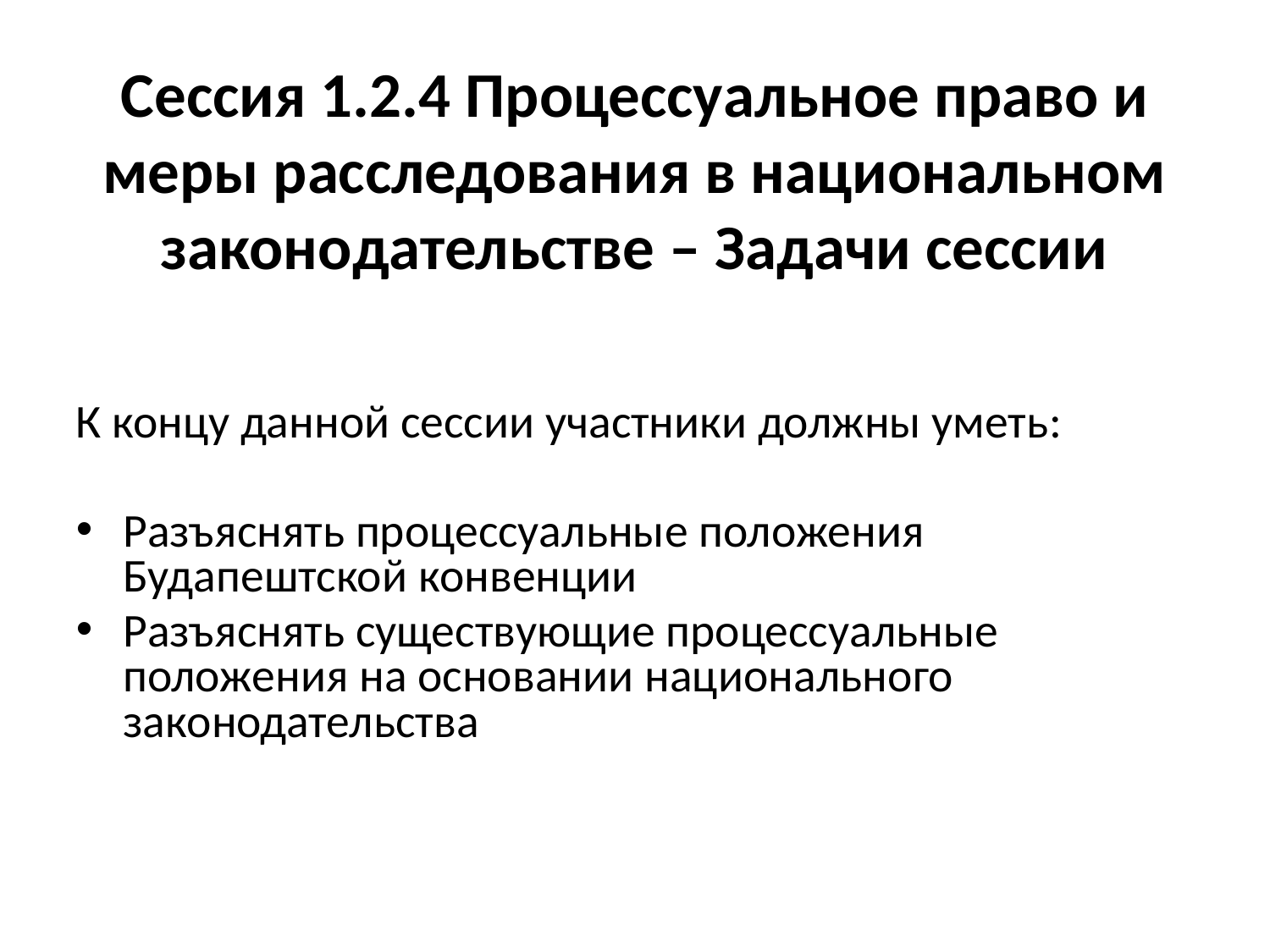

Сессия 1.2.4 Процессуальное право и меры расследования в национальном законодательстве – Задачи сессии

К концу данной сессии участники должны уметь:

Разъяснять процессуальные положения Будапештской конвенции
Разъяснять существующие процессуальные положения на основании национального законодательства